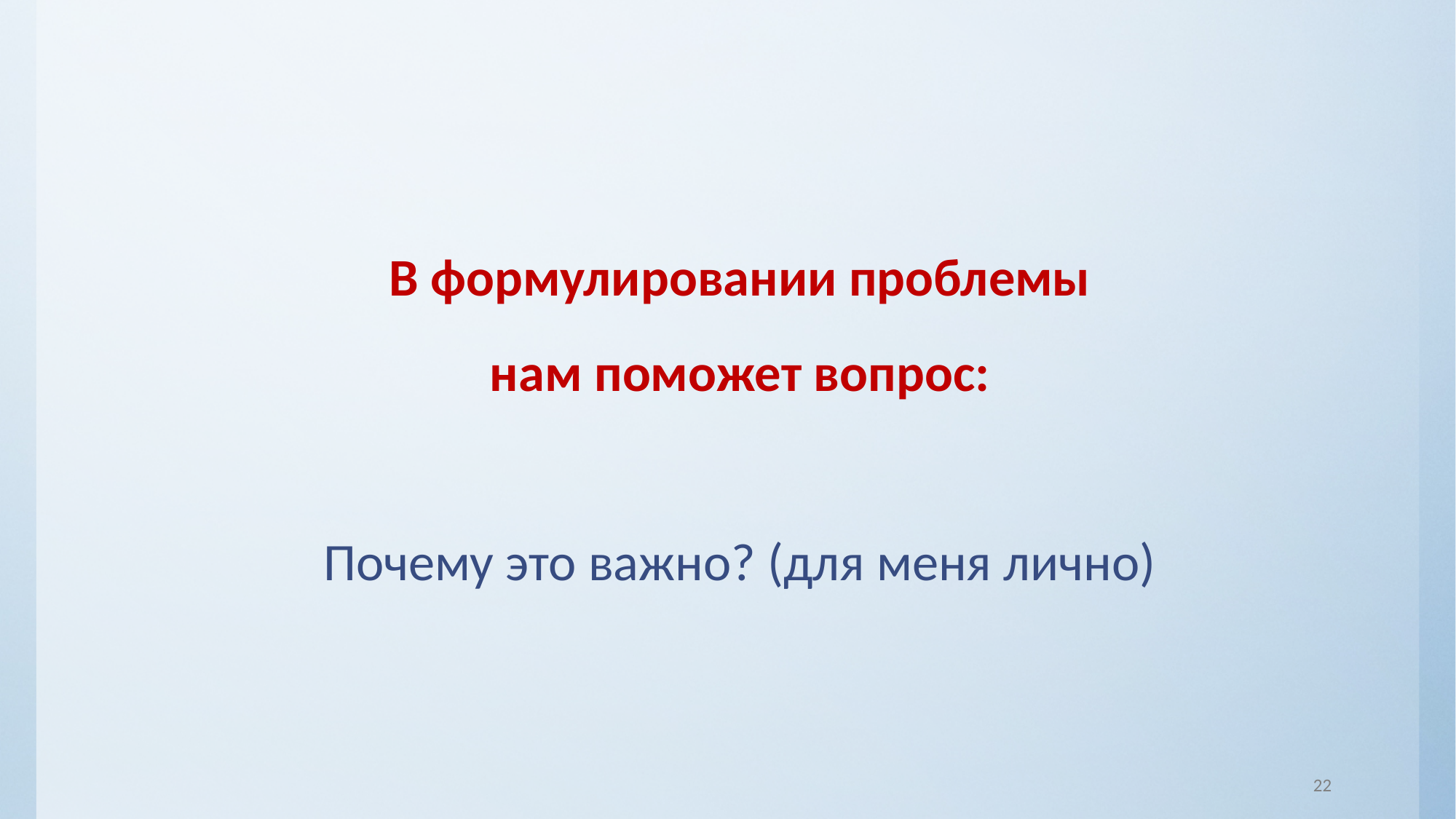

# В формулировании проблемы нам поможет вопрос: Почему это важно? (для меня лично)
22